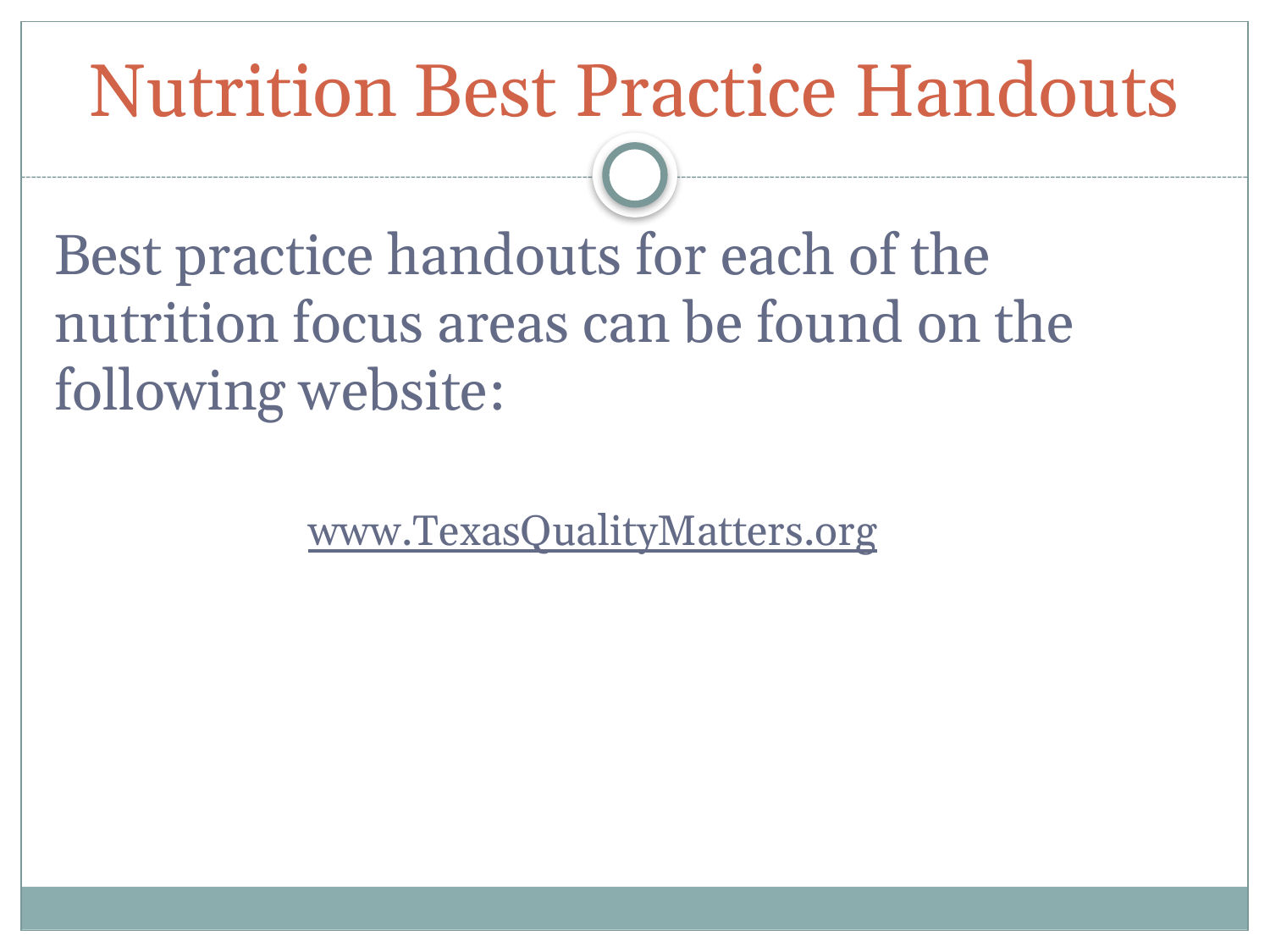

# Nutrition Best Practice Handouts
Best practice handouts for each of the nutrition focus areas can be found on the following website:

		www.TexasQualityMatters.org